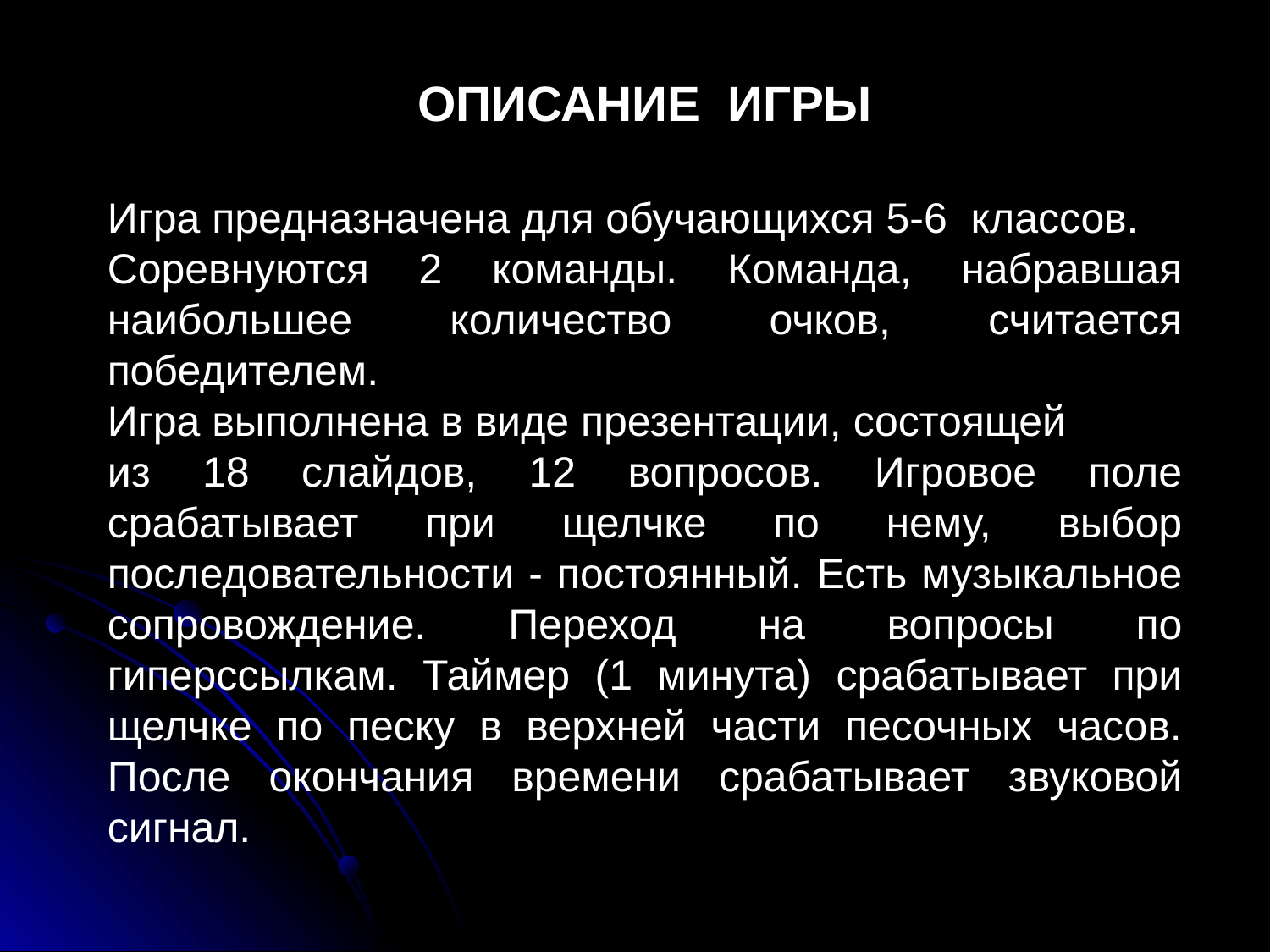

ОПИСАНИЕ  ИГРЫ

Игра предназначена для обучающихся 5-6  классов.
Соревнуются 2 команды. Команда, набравшая наибольшее количество очков, считается победителем.
Игра выполнена в виде презентации, состоящей
из 18 слайдов, 12 вопросов. Игровое поле срабатывает при щелчке по нему, выбор последовательности - постоянный. Есть музыкальное сопровождение. Переход на вопросы по гиперссылкам. Таймер (1 минута) срабатывает при щелчке по песку в верхней части песочных часов. После окончания времени срабатывает звуковой сигнал.